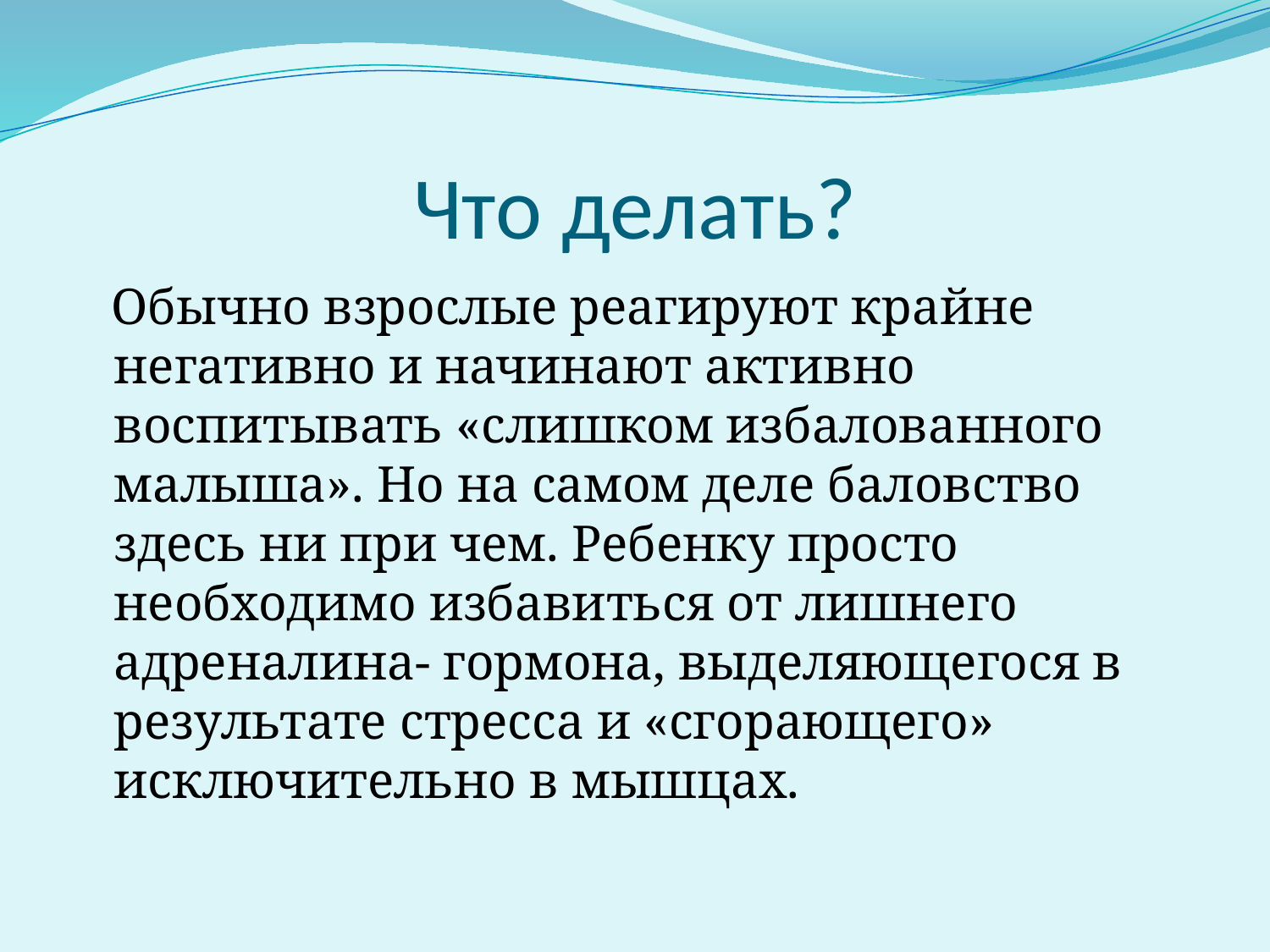

# Что делать?
   Обычно взрослые реагируют крайне негативно и начинают активно воспитывать «слишком избалованного малыша». Но на самом деле баловство здесь ни при чем. Ребенку просто необходимо избавиться от лишнего адреналина- гормона, выделяющегося в результате стресса и «сгорающего» исключительно в мышцах.